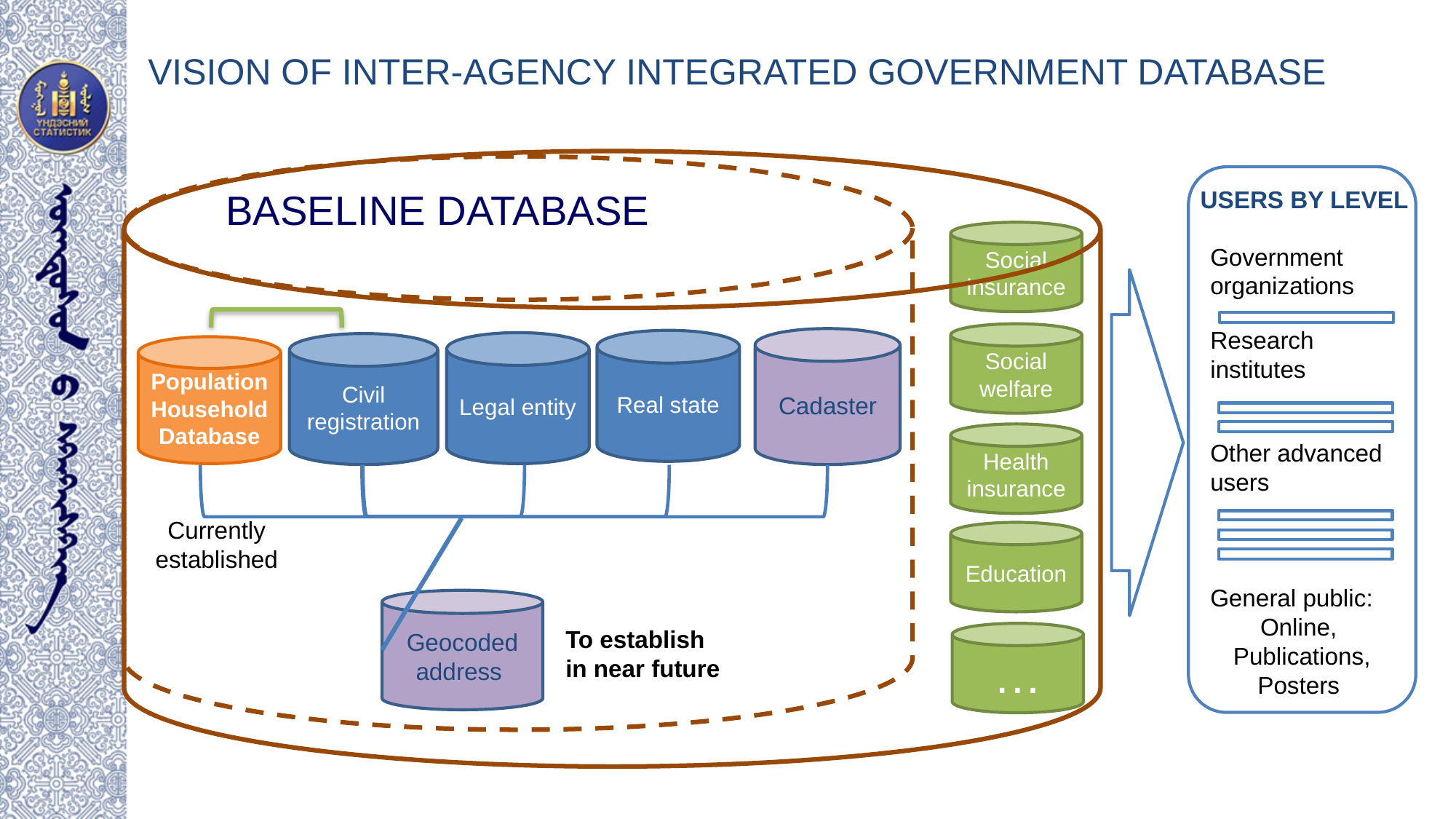

VISION OF INTER-AGENCY INTEGRATED GOVERNMENT DATABASE

Government organizations

Research institutes

Other advanced users

General public:
Online,
Publications, Posters

BASELINE DATABASE
USERS BY LEVEL
Social insurance

Social welfare
Cadaster
Real state
Legal entity
Civil registration
Population Household Database

Health insurance
Currently established

Education

Geocoded address
To establish in near future
…